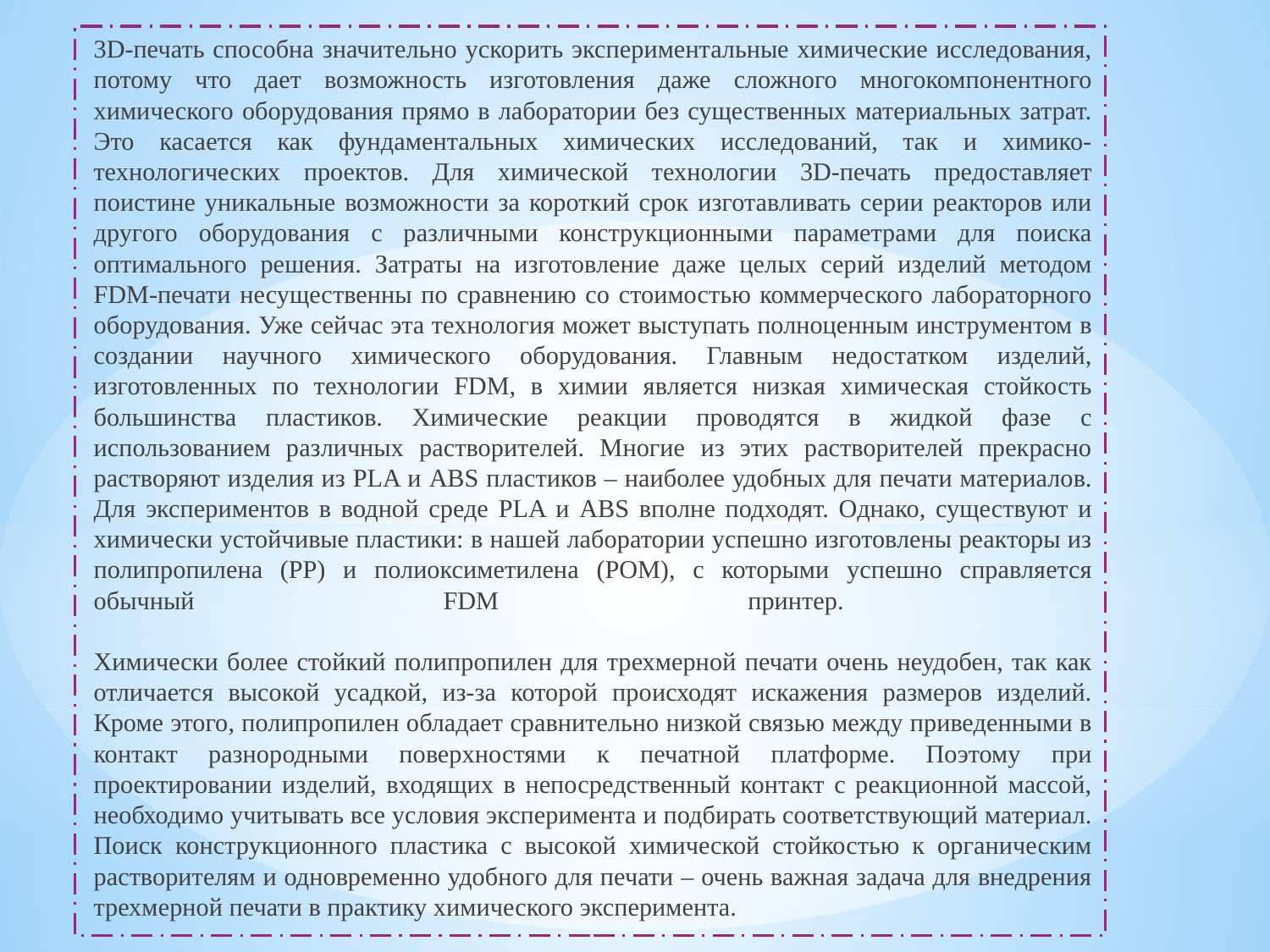

3D-печать способна значительно ускорить экспериментальные химические исследования, потому что дает возможность изготовления даже сложного многокомпонентного химического оборудования прямо в лаборатории без существенных материальных затрат. Это касается как фундаментальных химических исследований, так и химико-технологических проектов. Для химической технологии 3D-печать предоставляет поистине уникальные возможности за короткий срок изготавливать серии реакторов или другого оборудования с различными конструкционными параметрами для поиска оптимального решения. Затраты на изготовление даже целых серий изделий методом FDM-печати несущественны по сравнению со стоимостью коммерческого лабораторного оборудования. Уже сейчас эта технология может выступать полноценным инструментом в создании научного химического оборудования. Главным недостатком изделий, изготовленных по технологии FDM, в химии является низкая химическая стойкость большинства пластиков. Химические реакции проводятся в жидкой фазе с использованием различных растворителей. Многие из этих растворителей прекрасно растворяют изделия из PLA и ABS пластиков – наиболее удобных для печати материалов. Для экспериментов в водной среде PLA и ABS вполне подходят. Однако, существуют и химически устойчивые пластики: в нашей лаборатории успешно изготовлены реакторы из полипропилена (PP) и полиоксиметилена (POM), с которыми успешно справляется обычный FDM принтер.
Химически более стойкий полипропилен для трехмерной печати очень неудобен, так как отличается высокой усадкой, из-за которой происходят искажения размеров изделий. Кроме этого, полипропилен обладает сравнительно низкой связью между приведенными в контакт разнородными поверхностями к печатной платформе. Поэтому при проектировании изделий, входящих в непосредственный контакт с реакционной массой, необходимо учитывать все условия эксперимента и подбирать соответствующий материал. Поиск конструкционного пластика с высокой химической стойкостью к органическим растворителям и одновременно удобного для печати – очень важная задача для внедрения трехмерной печати в практику химического эксперимента.